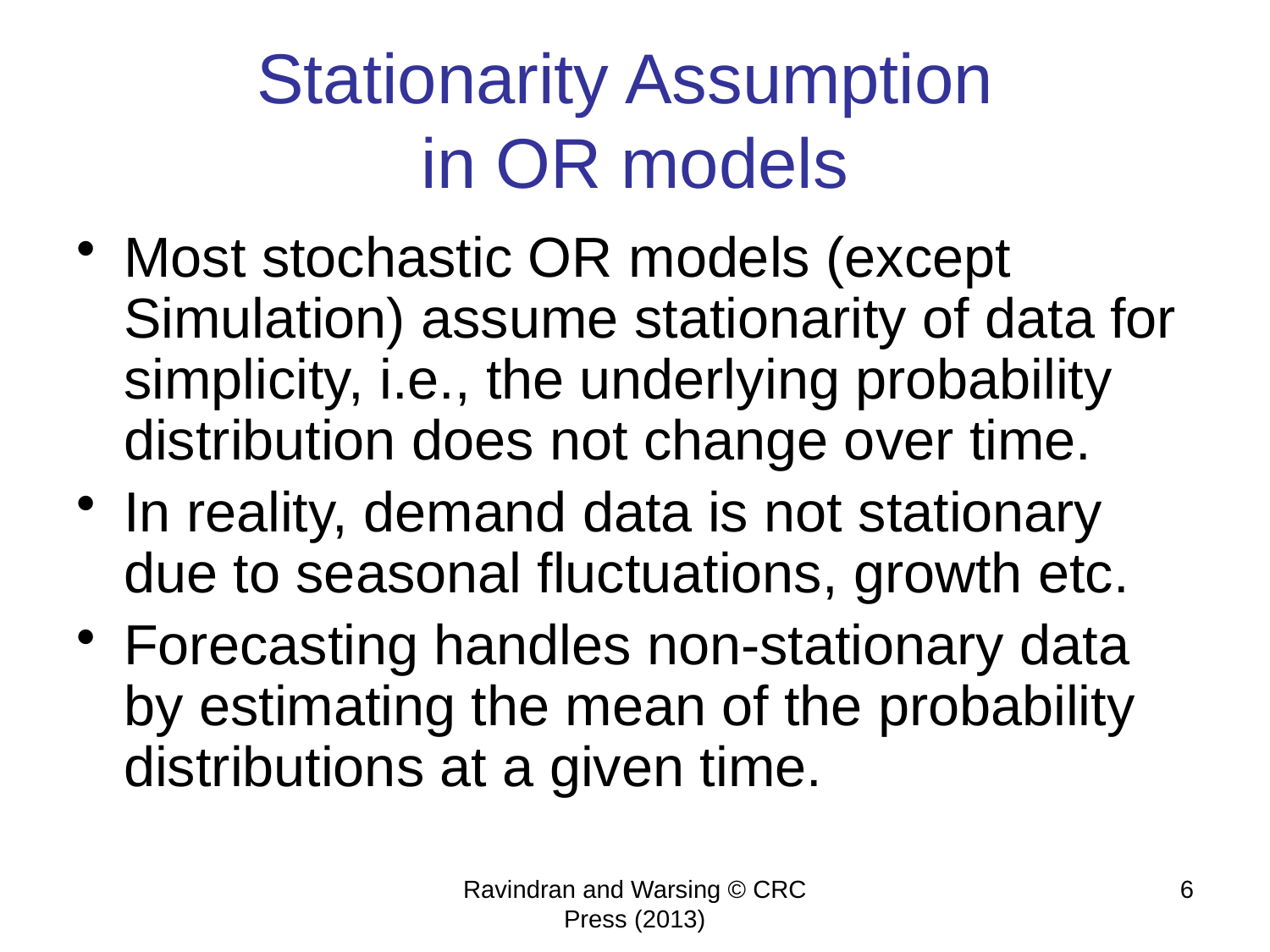

# Stationarity Assumption in OR models
Most stochastic OR models (except Simulation) assume stationarity of data for simplicity, i.e., the underlying probability distribution does not change over time.
In reality, demand data is not stationary due to seasonal fluctuations, growth etc.
Forecasting handles non-stationary data by estimating the mean of the probability distributions at a given time.
Ravindran and Warsing © CRC Press (2013)
6